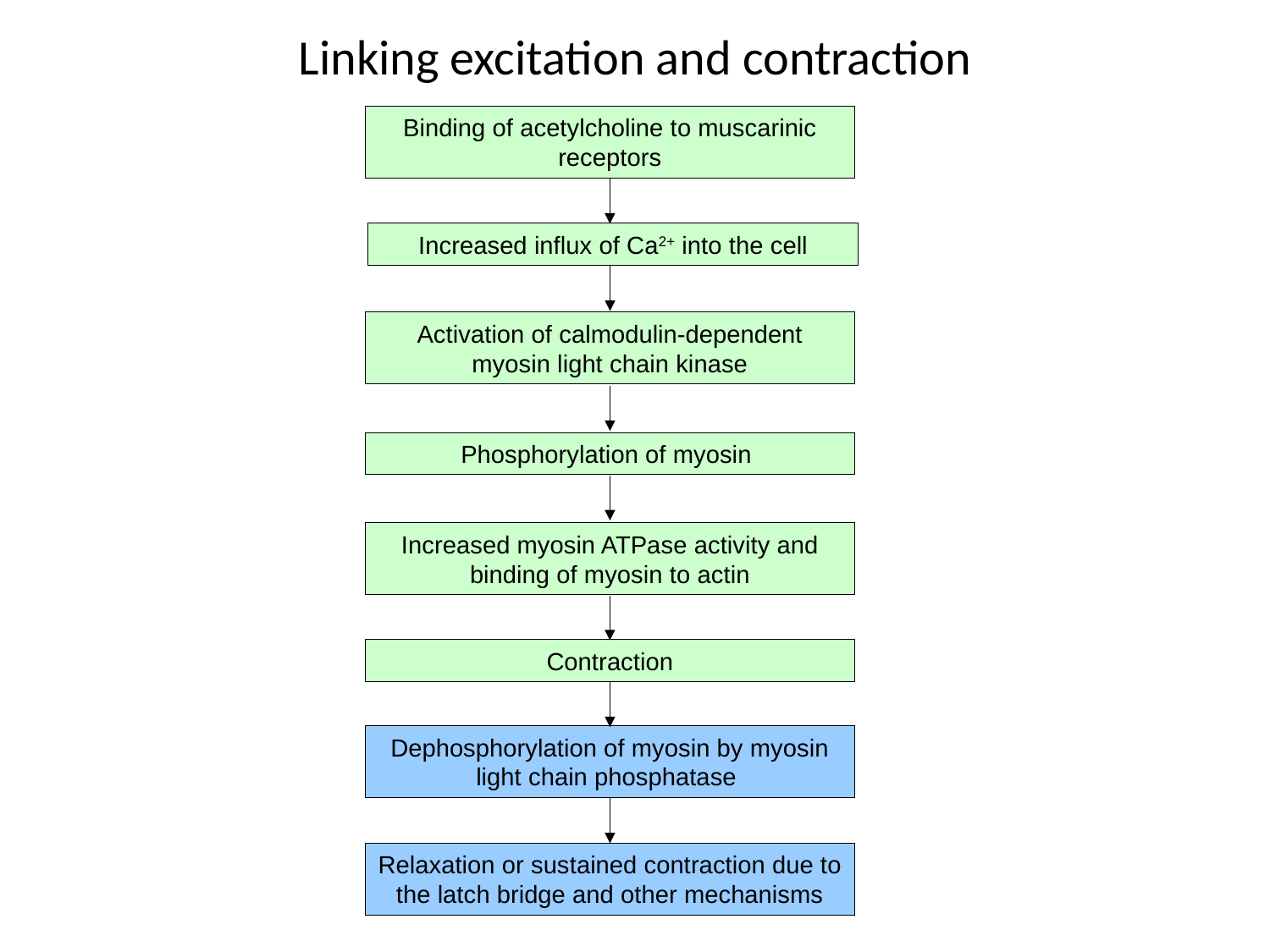

# Linking excitation and contraction
Binding of acetylcholine to muscarinic receptors
Increased influx of Ca2+ into the cell
Activation of calmodulin-dependent myosin light chain kinase
Phosphorylation of myosin
Increased myosin ATPase activity and binding of myosin to actin
Contraction
Dephosphorylation of myosin by myosin light chain phosphatase
Relaxation or sustained contraction due to the latch bridge and other mechanisms